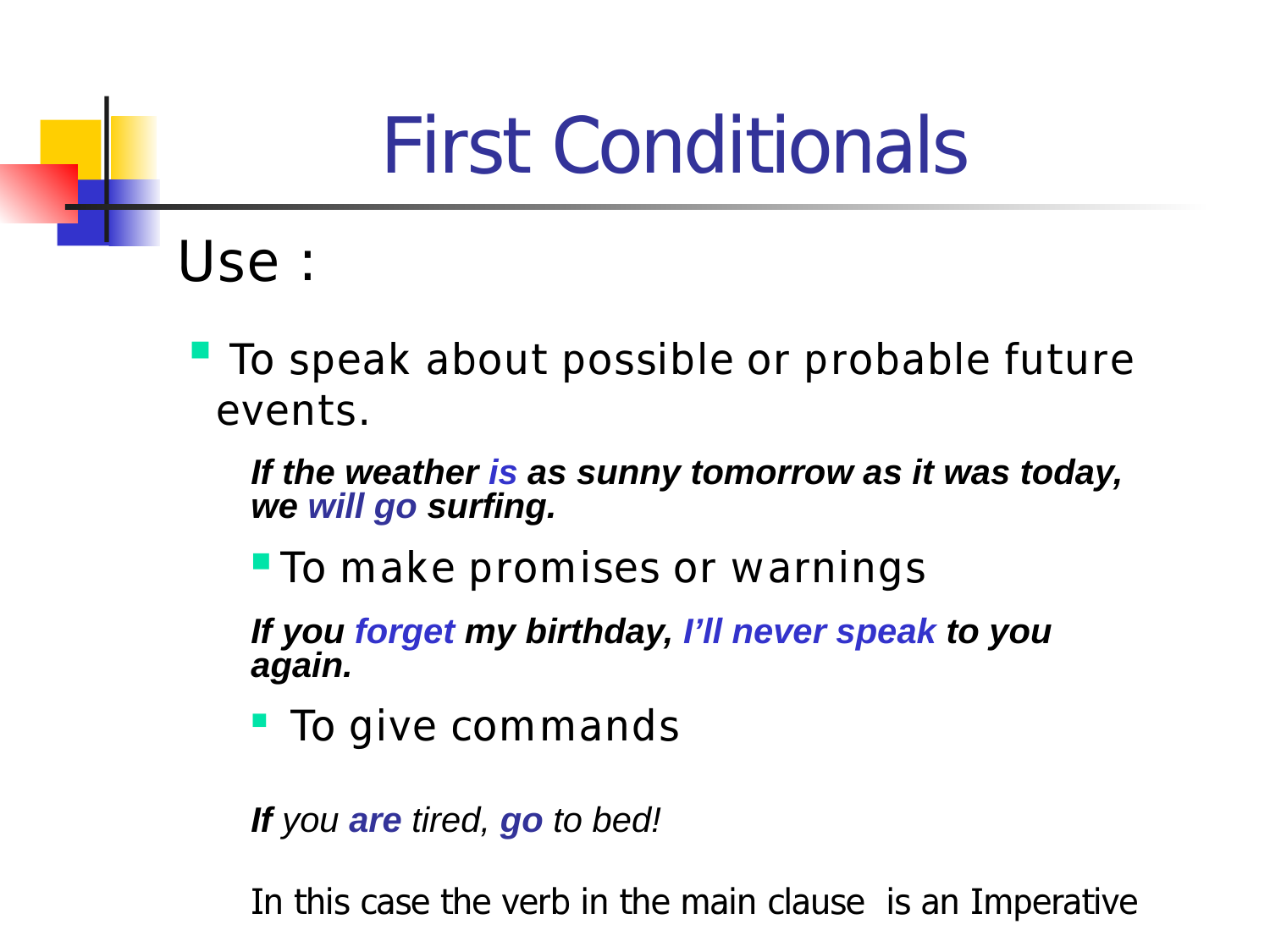

# First Conditionals
Use :
 To speak about possible or probable future events.
If the weather is as sunny tomorrow as it was today, we will go surfing.
To make promises or warnings
If you forget my birthday, I’ll never speak to you again.
 To give commands

If you are tired, go to bed!

In this case the verb in the main clause  is an Imperative